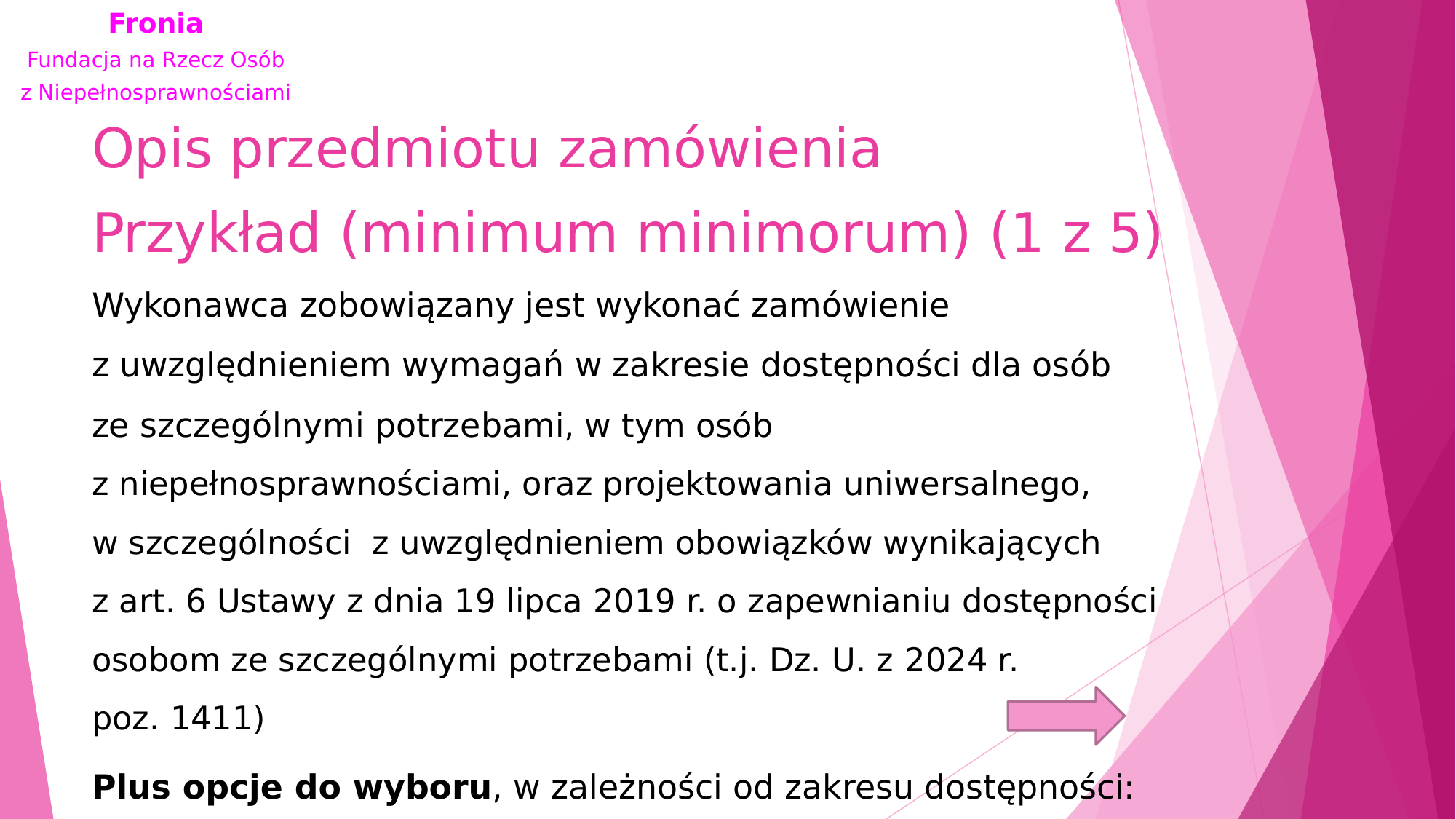

# Opis przedmiotu zamówienia Przykład (minimum minimorum) (1 z 5)
Wykonawca zobowiązany jest wykonać zamówienie z uwzględnieniem wymagań w zakresie dostępności dla osób ze szczególnymi potrzebami, w tym osób z niepełnosprawnościami, oraz projektowania uniwersalnego, w szczególności  z uwzględnieniem obowiązków wynikających z art. 6 Ustawy z dnia 19 lipca 2019 r. o zapewnianiu dostępności osobom ze szczególnymi potrzebami (t.j. Dz. U. z 2024 r. poz. 1411)
Plus opcje do wyboru, w zależności od zakresu dostępności: